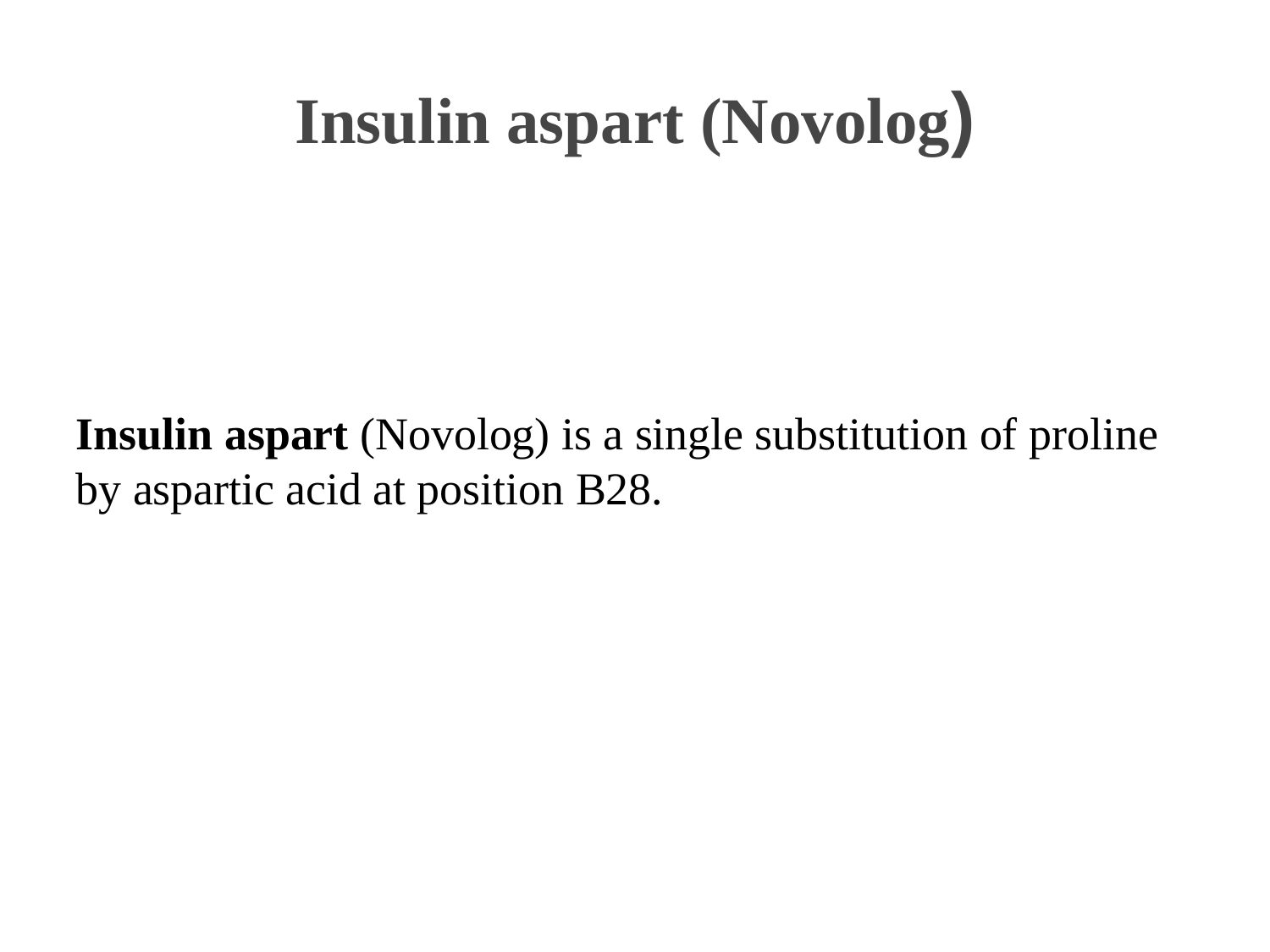

# Insulin aspart (Novolog)

Insulin aspart (Novolog) is a single substitution of proline by aspartic acid at position B28.